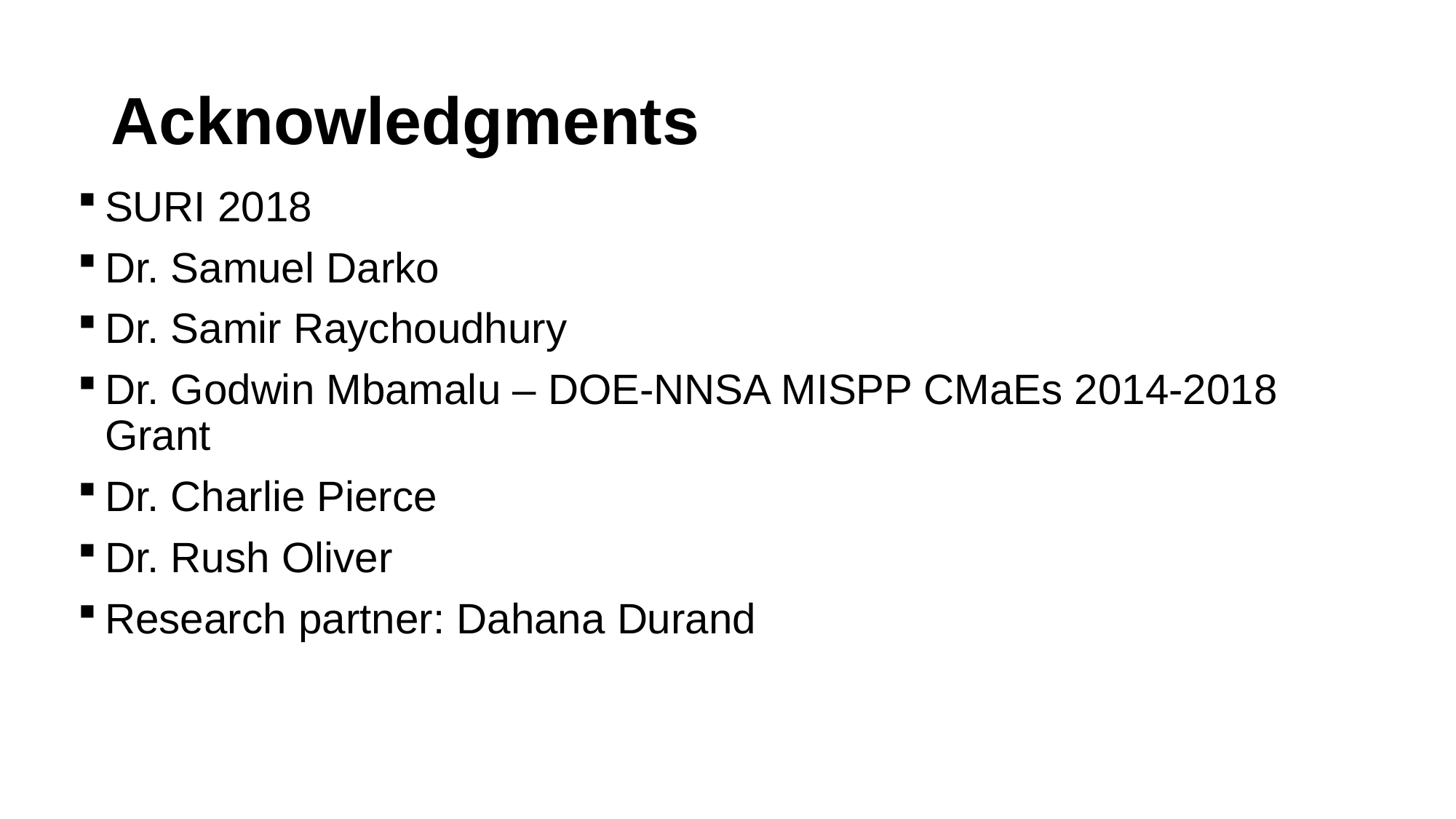

# Acknowledgments
SURI 2018
Dr. Samuel Darko
Dr. Samir Raychoudhury
Dr. Godwin Mbamalu – DOE-NNSA MISPP CMaEs 2014-2018 Grant
Dr. Charlie Pierce
Dr. Rush Oliver
Research partner: Dahana Durand